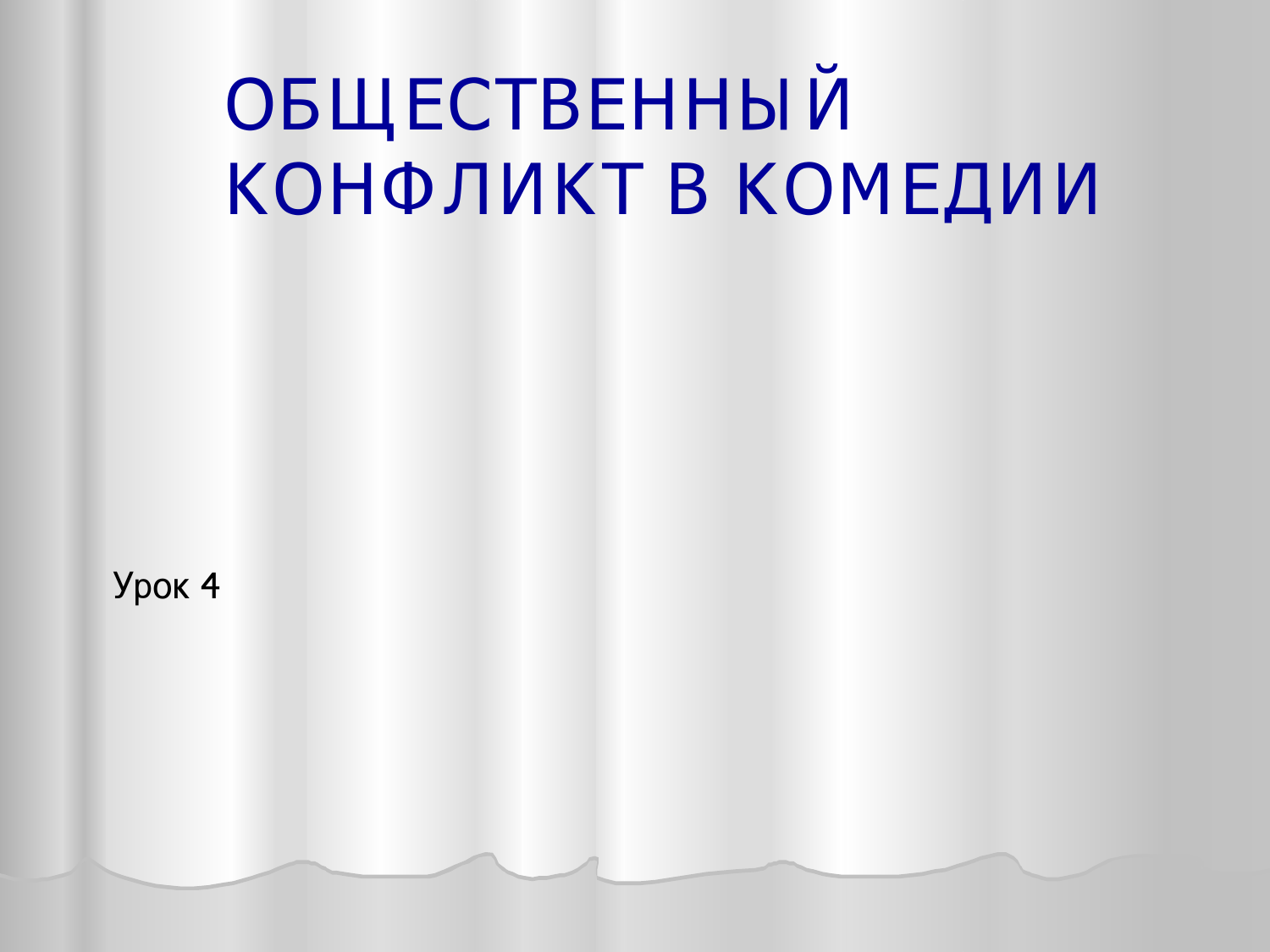

# общественный конфликт в комедии
Урок 4